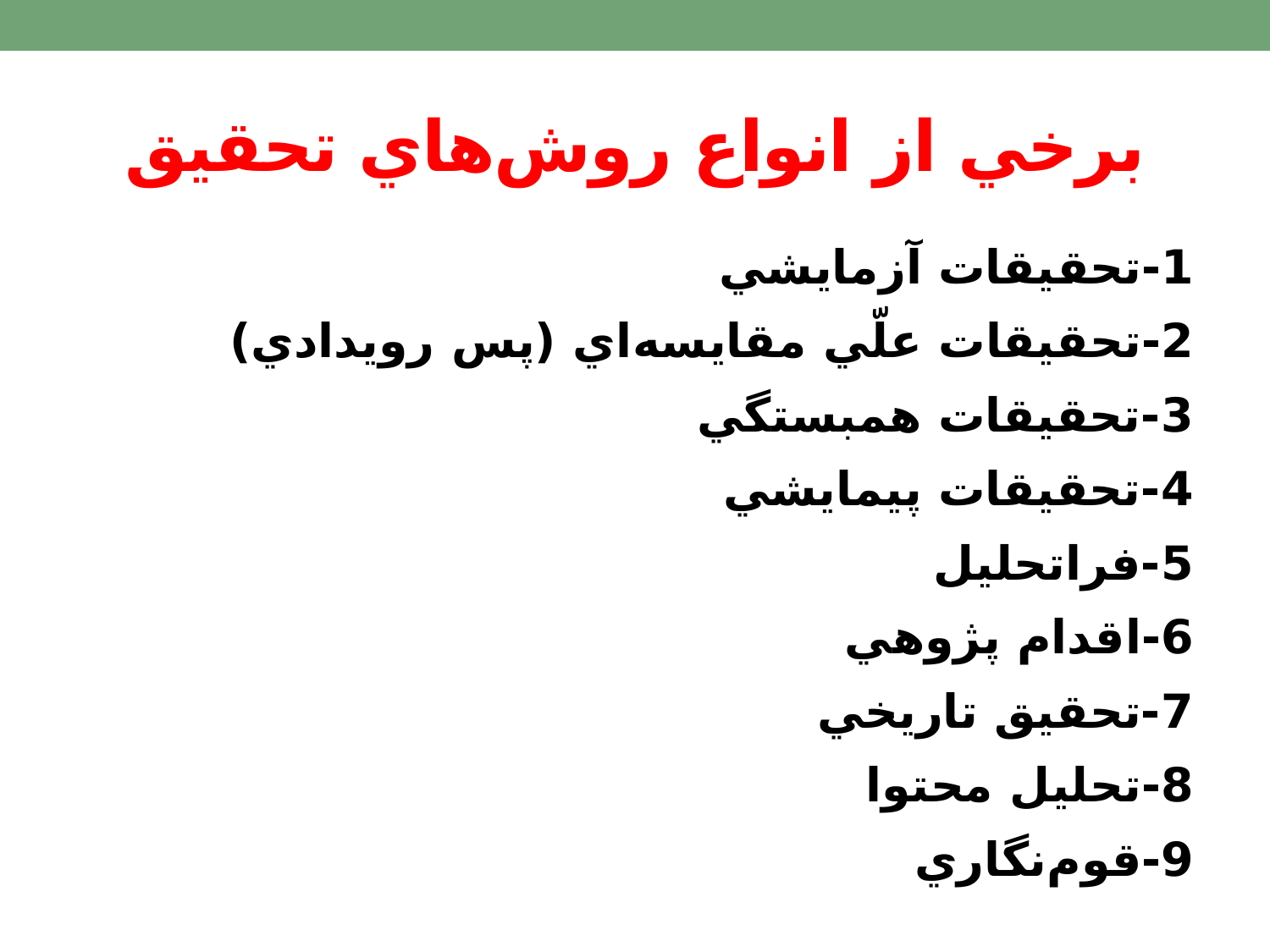

# برخي از انواع روش‌هاي تحقيق
1-تحقيقات آزمايشي
2-تحقيقات علّي مقايسه‌اي (پس رويدادي)
3-تحقيقات همبستگي
4-تحقيقات پيمايشي
5-فراتحليل
6-اقدام پژوهي
7-تحقيق تاريخي
8-تحليل محتوا
9-قوم‌نگاري